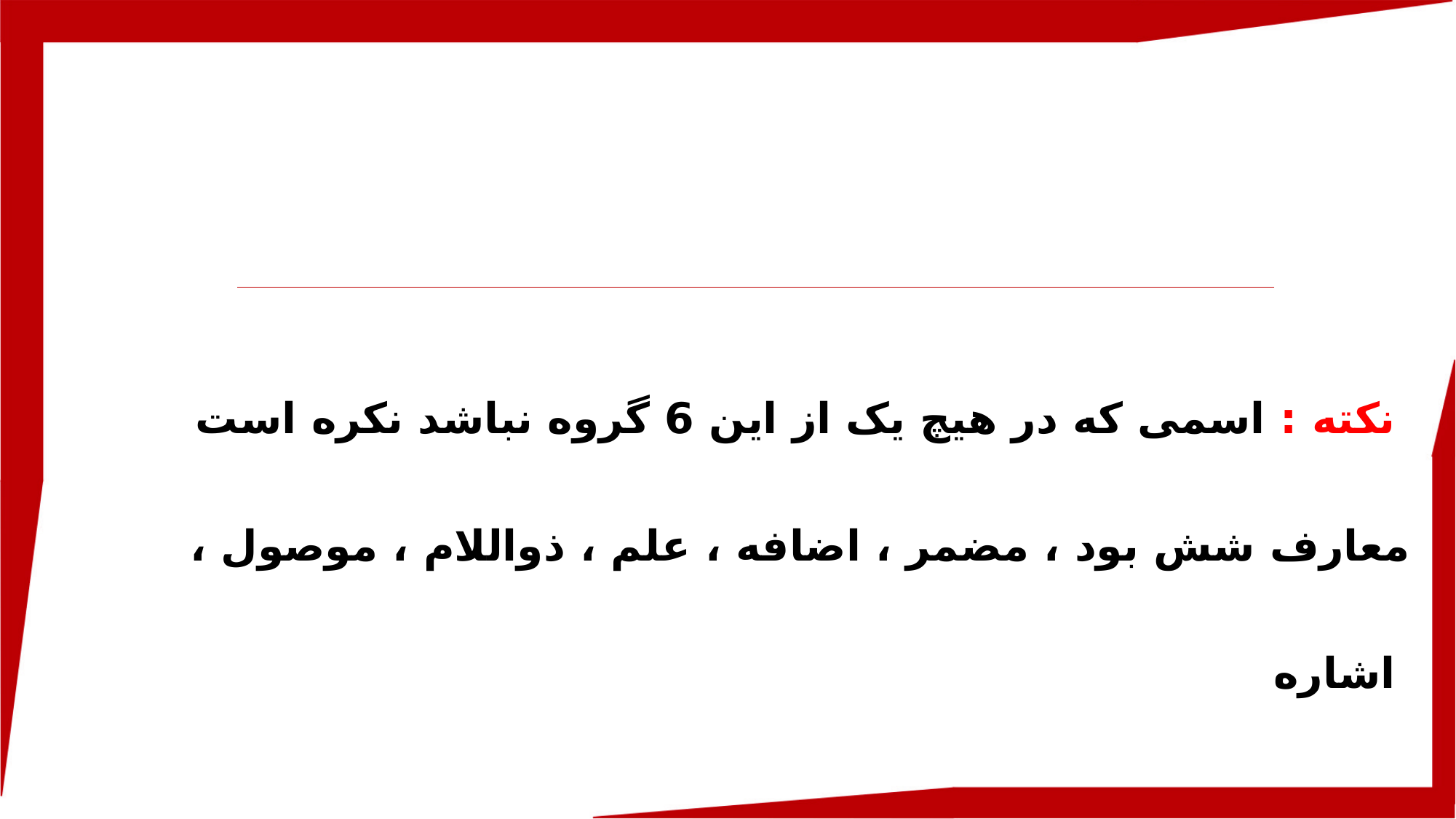

نکته : اسمی که در هیچ یک از این 6 گروه نباشد نکره است
معارف شش بود ، مضمر ، اضافه ، علم ، ذواللام ، موصول ، اشاره